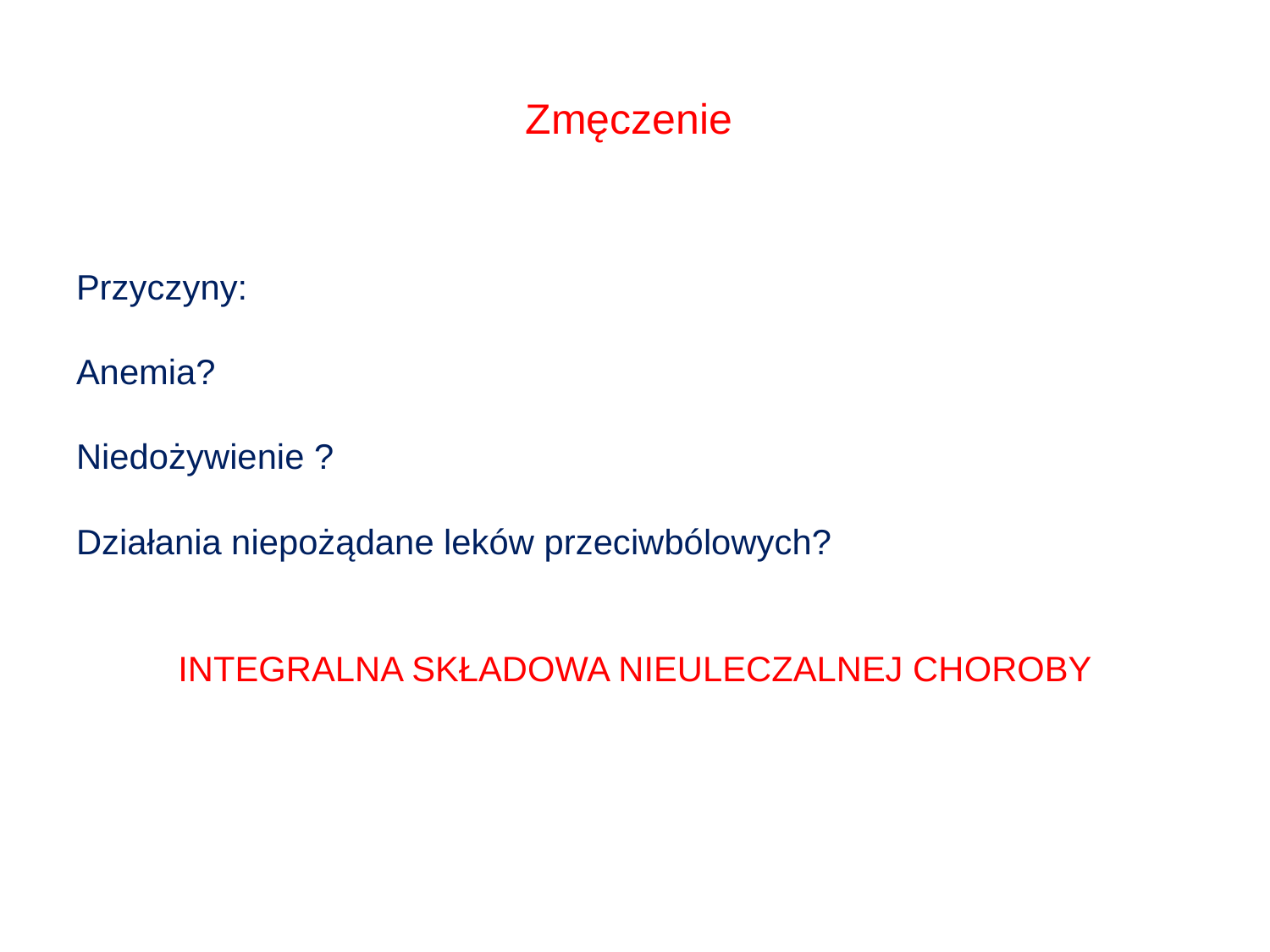

# Zmęczenie

Przyczyny:

Anemia?

Niedożywienie ?

Działania niepożądane leków przeciwbólowych?

INTEGRALNA SKŁADOWA NIEULECZALNEJ CHOROBY